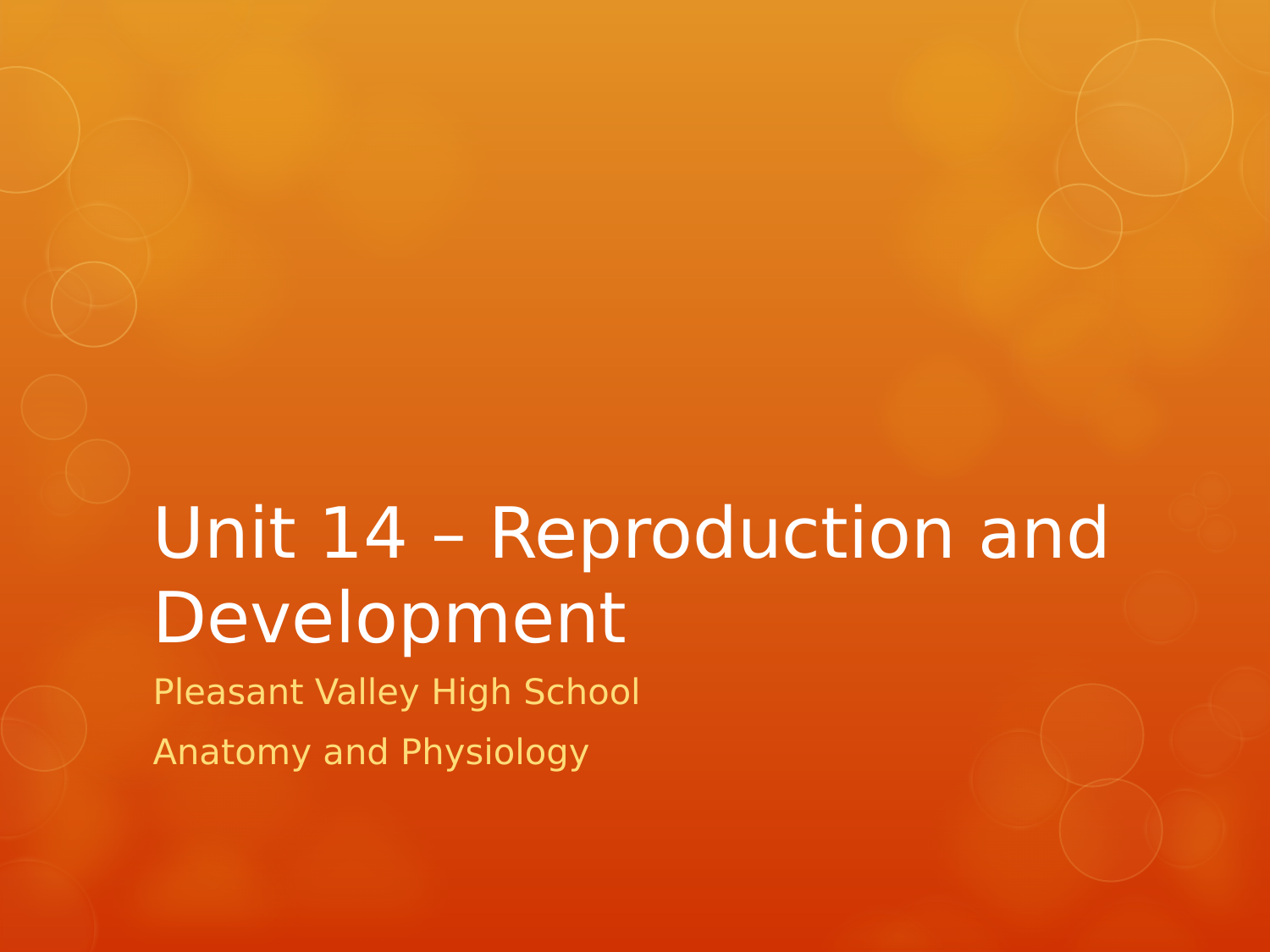

# Unit 14 – Reproduction and Development
Pleasant Valley High School
Anatomy and Physiology